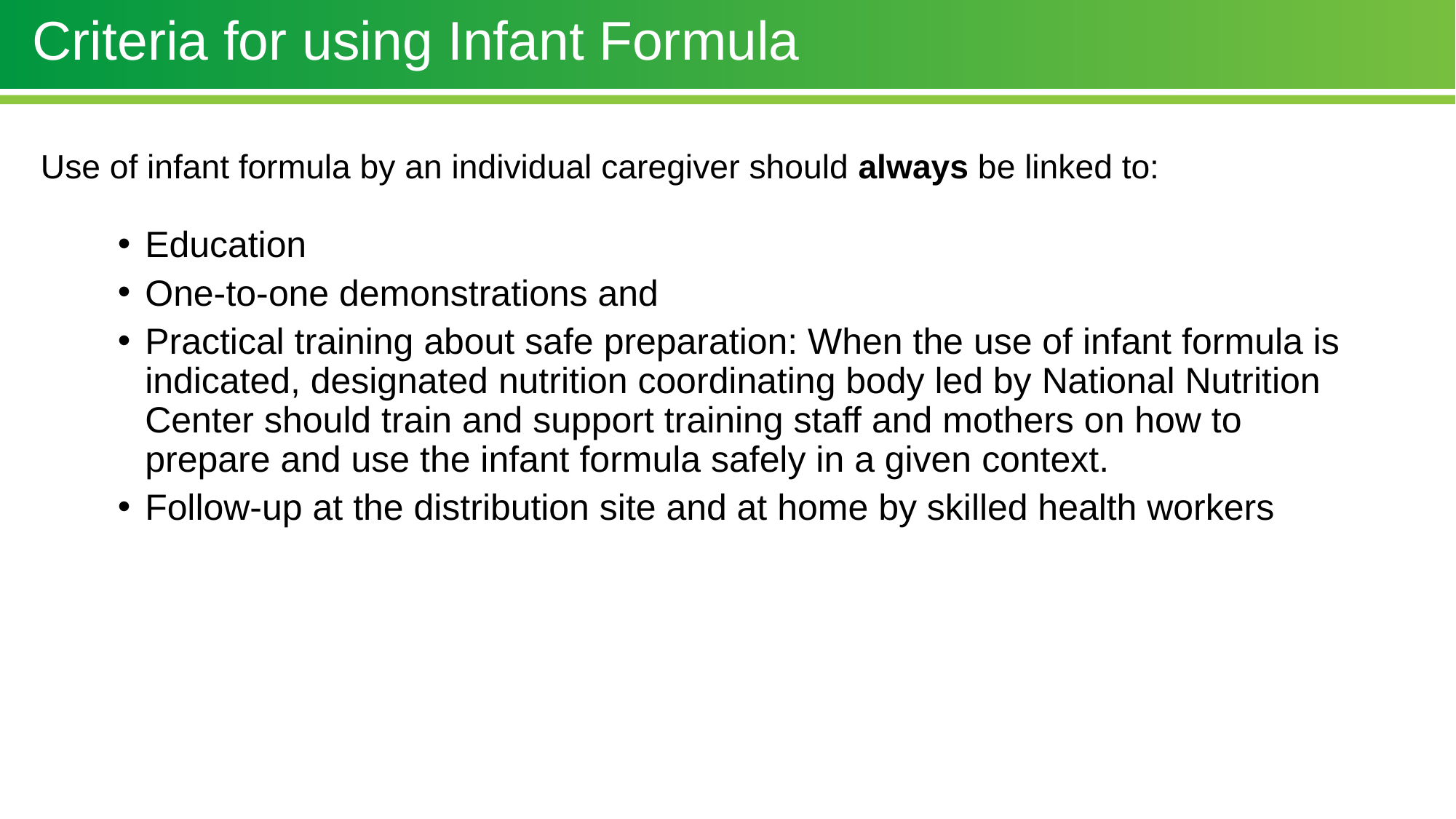

Criteria for using Infant Formula
Use of infant formula by an individual caregiver should always be linked to:

Education
One-to-one demonstrations and
Practical training about safe preparation: When the use of infant formula is indicated, designated nutrition coordinating body led by National Nutrition Center should train and support training staff and mothers on how to prepare and use the infant formula safely in a given context.
Follow-up at the distribution site and at home by skilled health workers